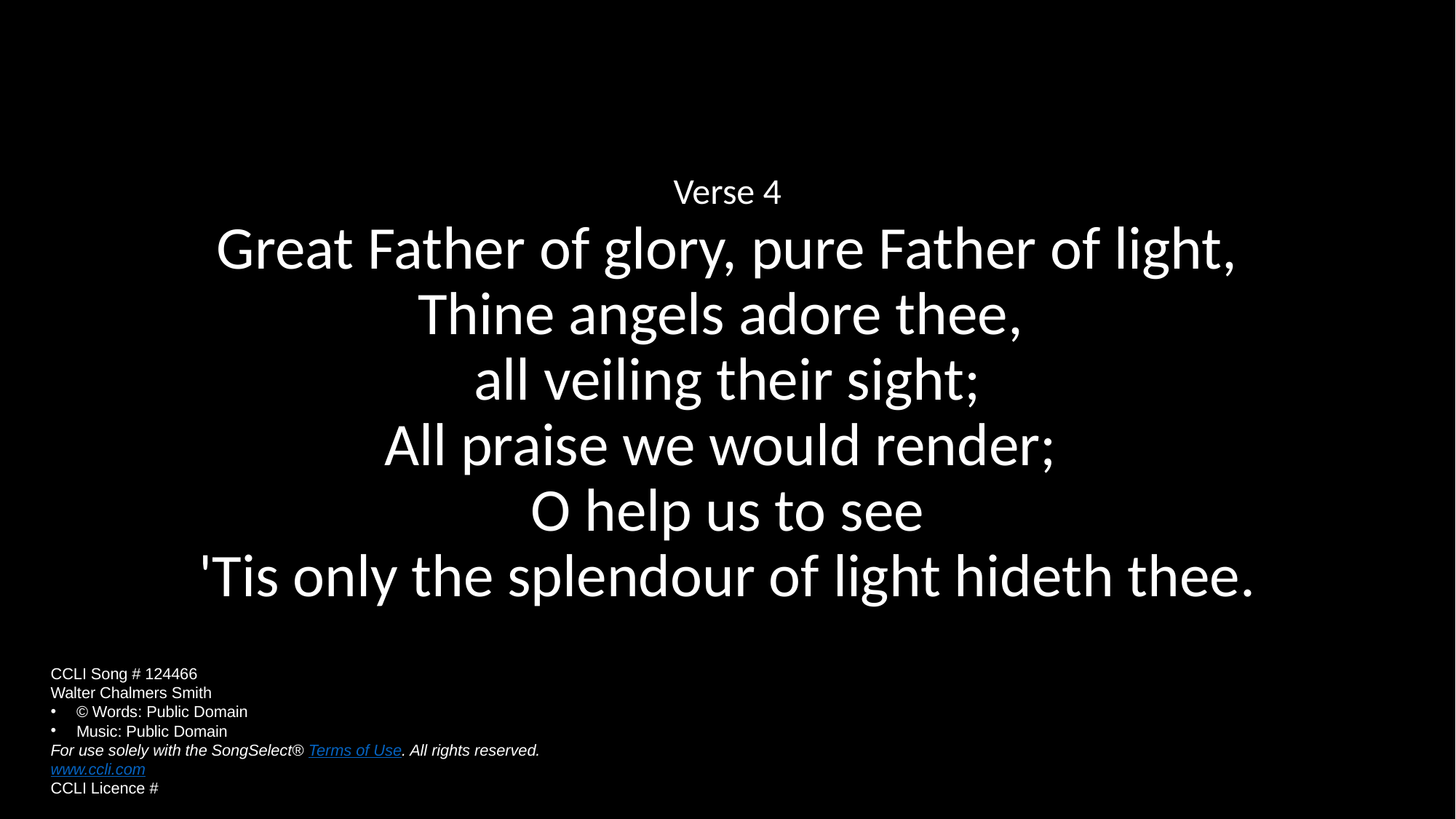

Verse 4
Great Father of glory, pure Father of light,
Thine angels adore thee,
all veiling their sight;
All praise we would render;
O help us to see
'Tis only the splendour of light hideth thee.
CCLI Song # 124466
Walter Chalmers Smith
© Words: Public Domain
Music: Public Domain
For use solely with the SongSelect® Terms of Use. All rights reserved. www.ccli.com
CCLI Licence #